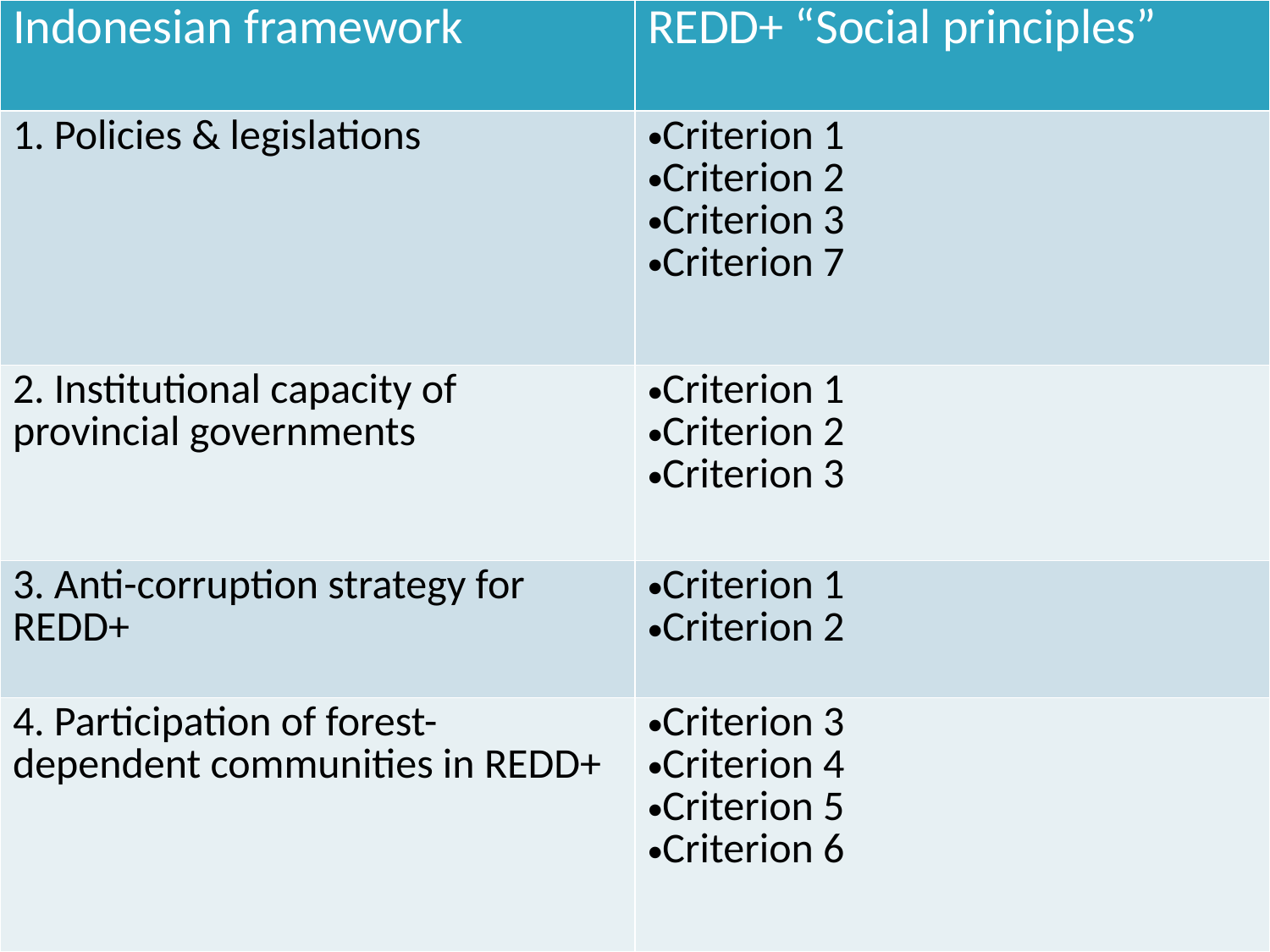

| Indonesian framework | REDD+ “Social principles” |
| --- | --- |
| 1. Policies & legislations | Criterion 1 Criterion 2 Criterion 3 Criterion 7 |
| 2. Institutional capacity of provincial governments | Criterion 1 Criterion 2 Criterion 3 |
| 3. Anti-corruption strategy for REDD+ | Criterion 1 Criterion 2 |
| 4. Participation of forest-dependent communities in REDD+ | Criterion 3 Criterion 4 Criterion 5 Criterion 6 |